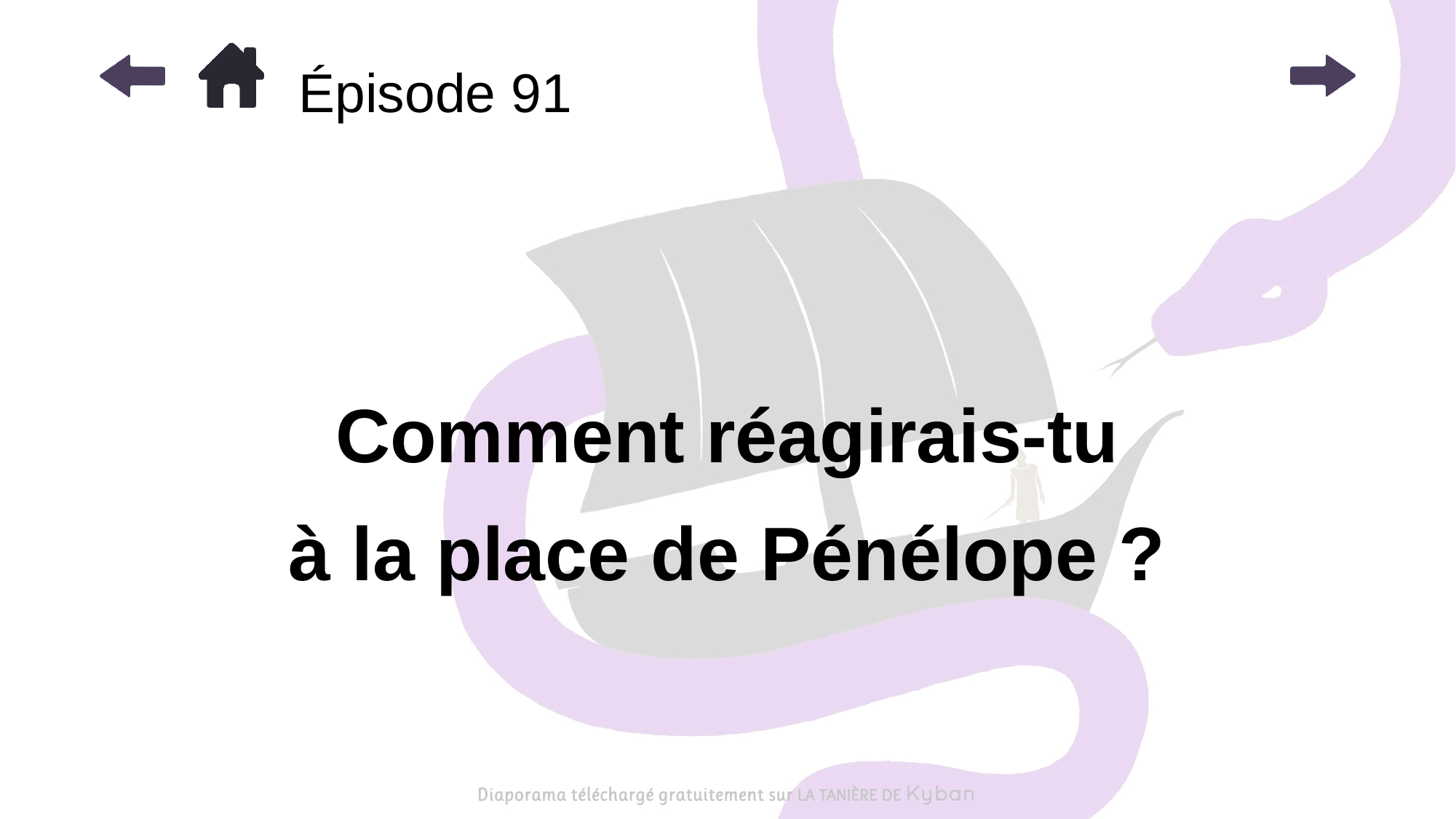

# Épisode 91
Comment réagirais-tu
à la place de Pénélope ?